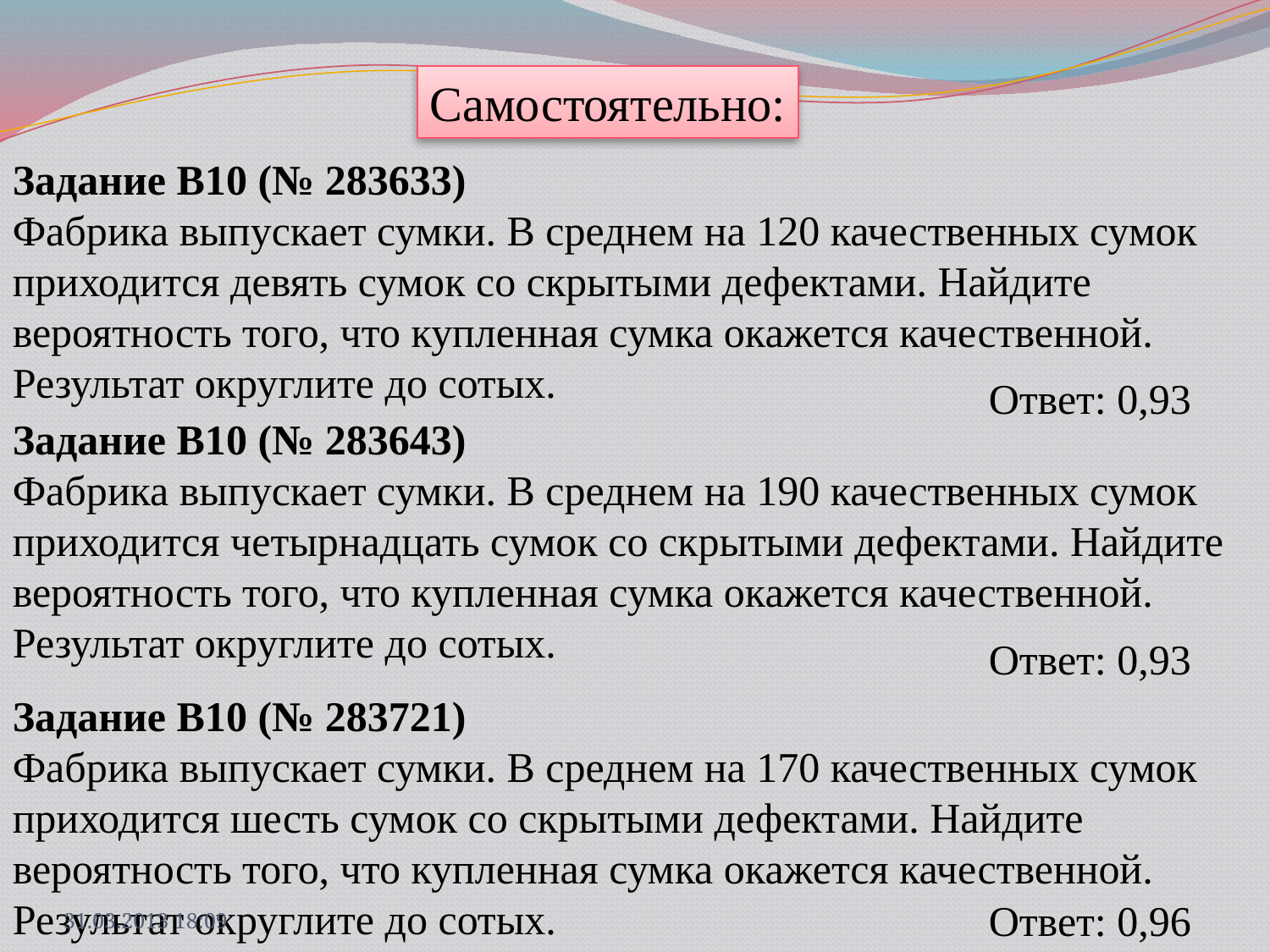

Самостоятельно:
Задание B10 (№ 283633)
Фабрика выпускает сумки. В среднем на 120 качественных сумок приходится девять сумок со скрытыми дефектами. Найдите вероятность того, что купленная сумка окажется качественной. Результат округлите до сотых.
Ответ: 0,93
Задание B10 (№ 283643)
Фабрика выпускает сумки. В среднем на 190 качественных сумок приходится четырнадцать сумок со скрытыми дефектами. Найдите вероятность того, что купленная сумка окажется качественной. Результат округлите до сотых.
Ответ: 0,93
Задание B10 (№ 283721)
Фабрика выпускает сумки. В среднем на 170 качественных сумок приходится шесть сумок со скрытыми дефектами. Найдите вероятность того, что купленная сумка окажется качественной. Результат округлите до сотых.
31.03.2013 18:09
Ответ: 0,96